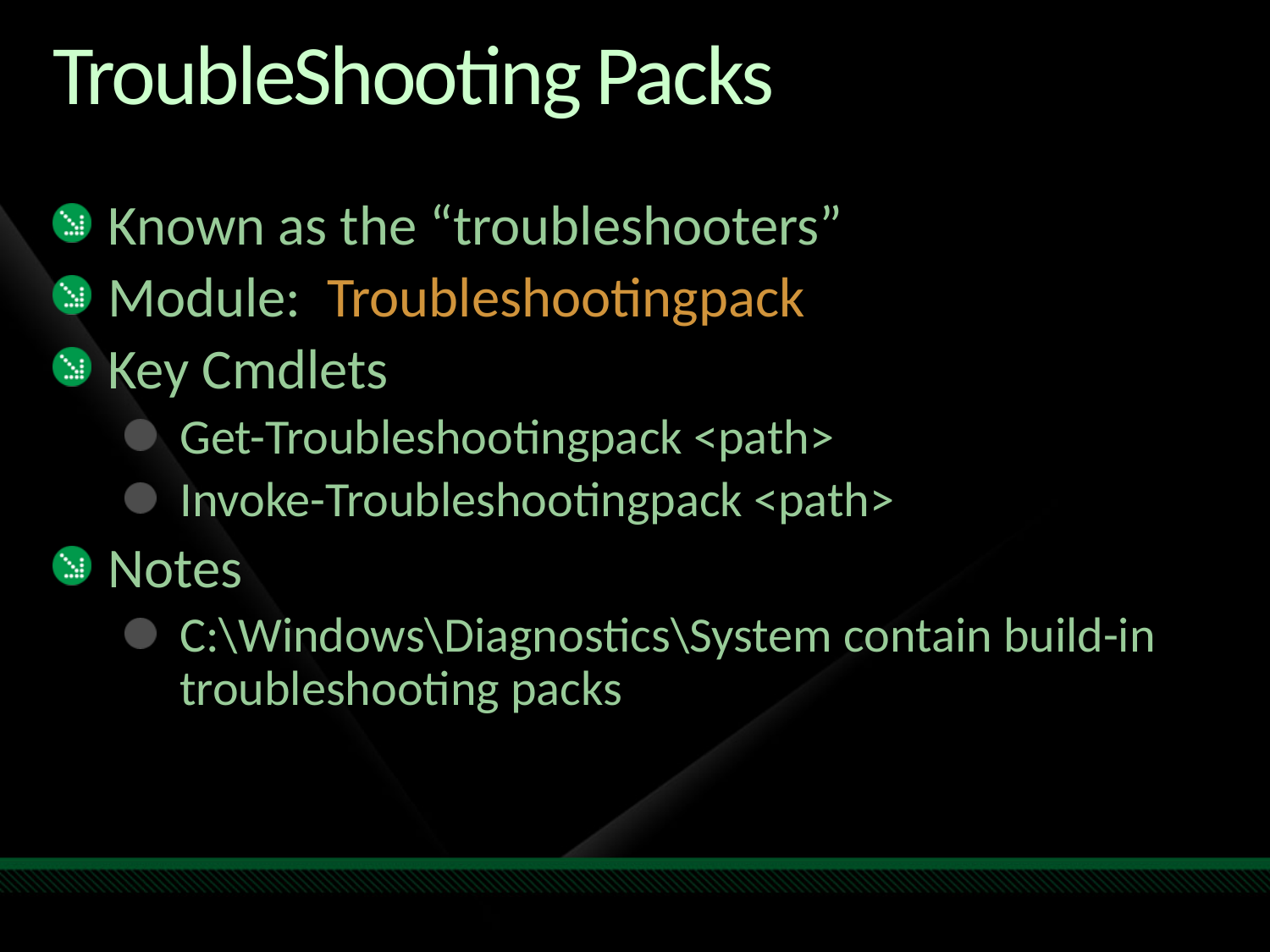

# TroubleShooting Packs
Known as the “troubleshooters”
Module:  Troubleshootingpack
Key Cmdlets
Get-Troubleshootingpack <path>
Invoke-Troubleshootingpack <path>
Notes
C:\Windows\Diagnostics\System contain build-in troubleshooting packs